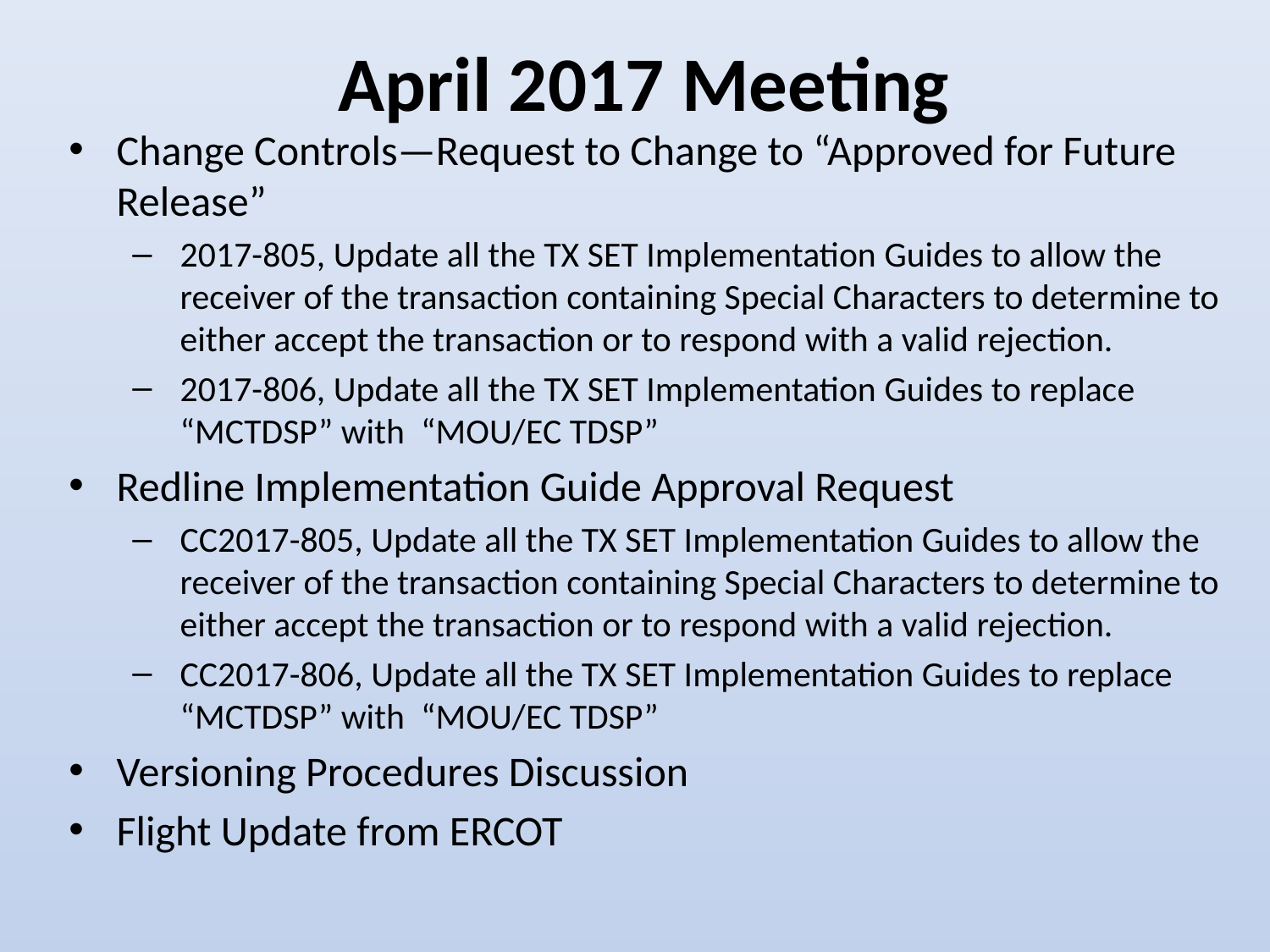

April 2017 Meeting
Change Controls—Request to Change to “Approved for Future Release”
2017-805, Update all the TX SET Implementation Guides to allow the receiver of the transaction containing Special Characters to determine to either accept the transaction or to respond with a valid rejection.
2017-806, Update all the TX SET Implementation Guides to replace  “MCTDSP” with  “MOU/EC TDSP”
Redline Implementation Guide Approval Request
CC2017-805, Update all the TX SET Implementation Guides to allow the receiver of the transaction containing Special Characters to determine to either accept the transaction or to respond with a valid rejection.
CC2017-806, Update all the TX SET Implementation Guides to replace  “MCTDSP” with  “MOU/EC TDSP”
Versioning Procedures Discussion
Flight Update from ERCOT